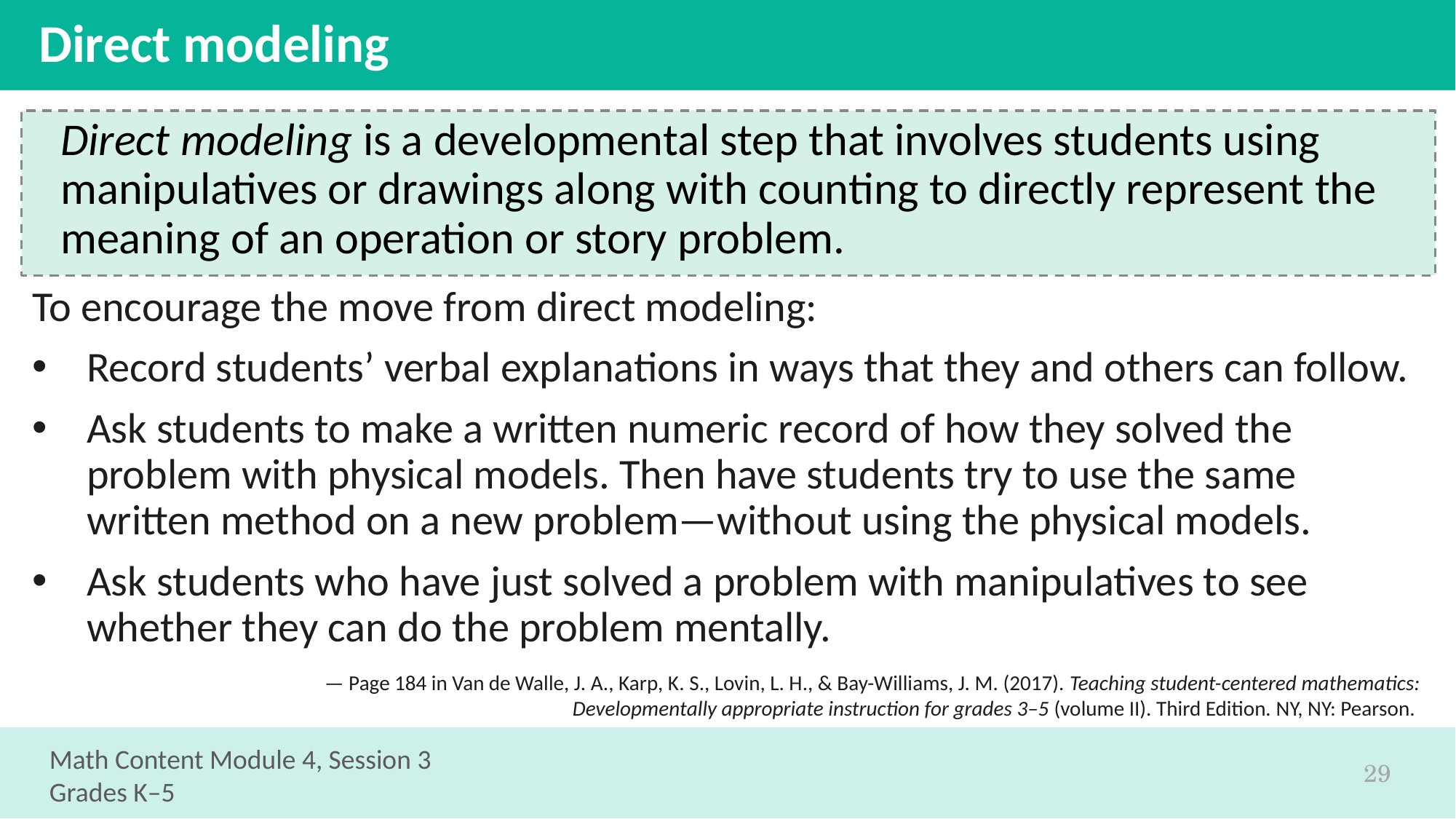

# Direct modeling
Direct modeling is a developmental step that involves students using manipulatives or drawings along with counting to directly represent the meaning of an operation or story problem.
To encourage the move from direct modeling:
Record students’ verbal explanations in ways that they and others can follow.
Ask students to make a written numeric record of how they solved the problem with physical models. Then have students try to use the same written method on a new problem—without using the physical models.
Ask students who have just solved a problem with manipulatives to see whether they can do the problem mentally.
 — Page 184 in Van de Walle, J. A., Karp, K. S., Lovin, L. H., & Bay-Williams, J. M. (2017). Teaching student-centered mathematics:
Developmentally appropriate instruction for grades 3–5 (volume II). Third Edition. NY, NY: Pearson.
Math Content Module 4, Session 3
Grades K–5
29